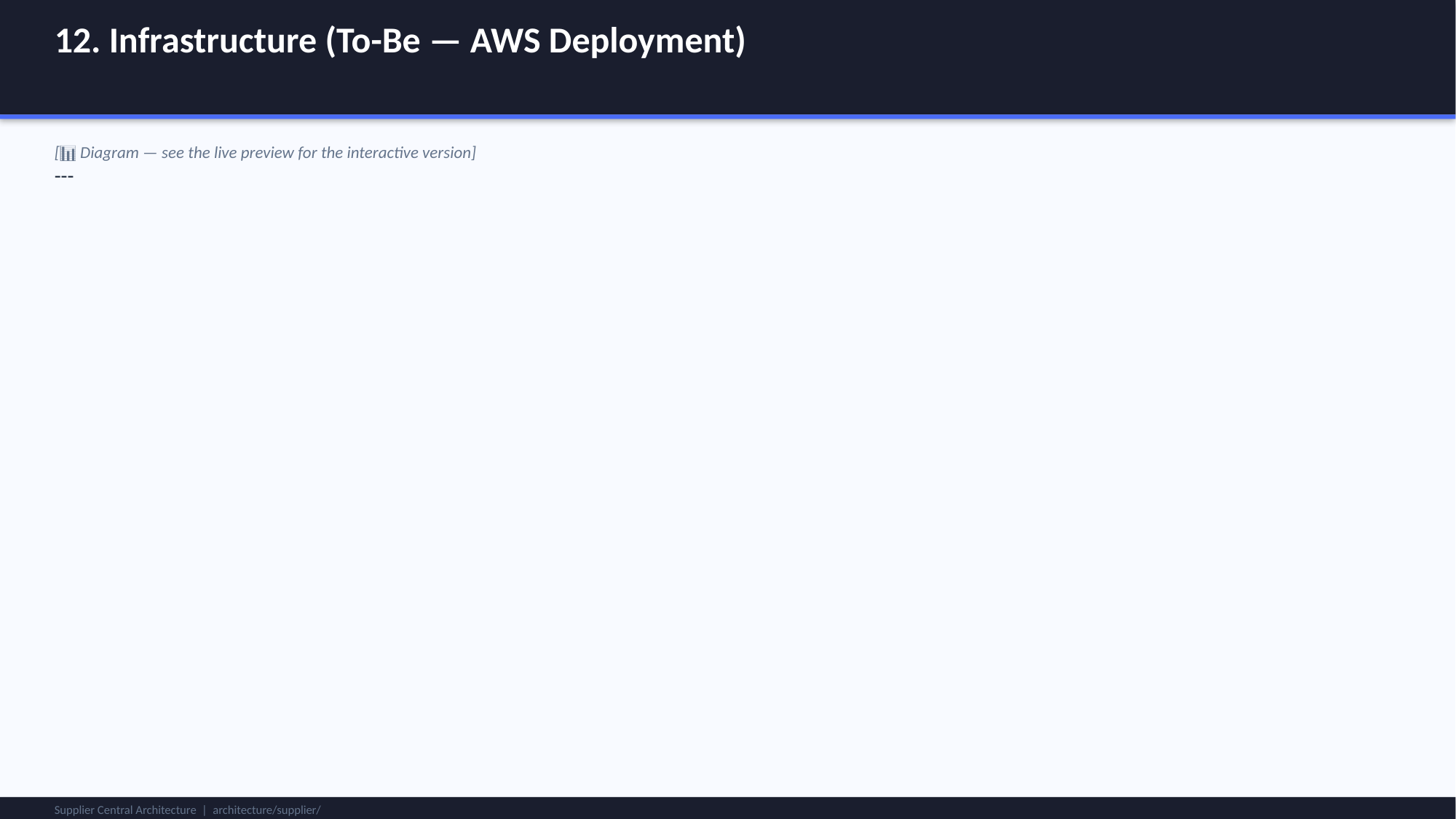

12. Infrastructure (To-Be — AWS Deployment)

[📊 Diagram — see the live preview for the interactive version]
---

Supplier Central Architecture  |  architecture/supplier/